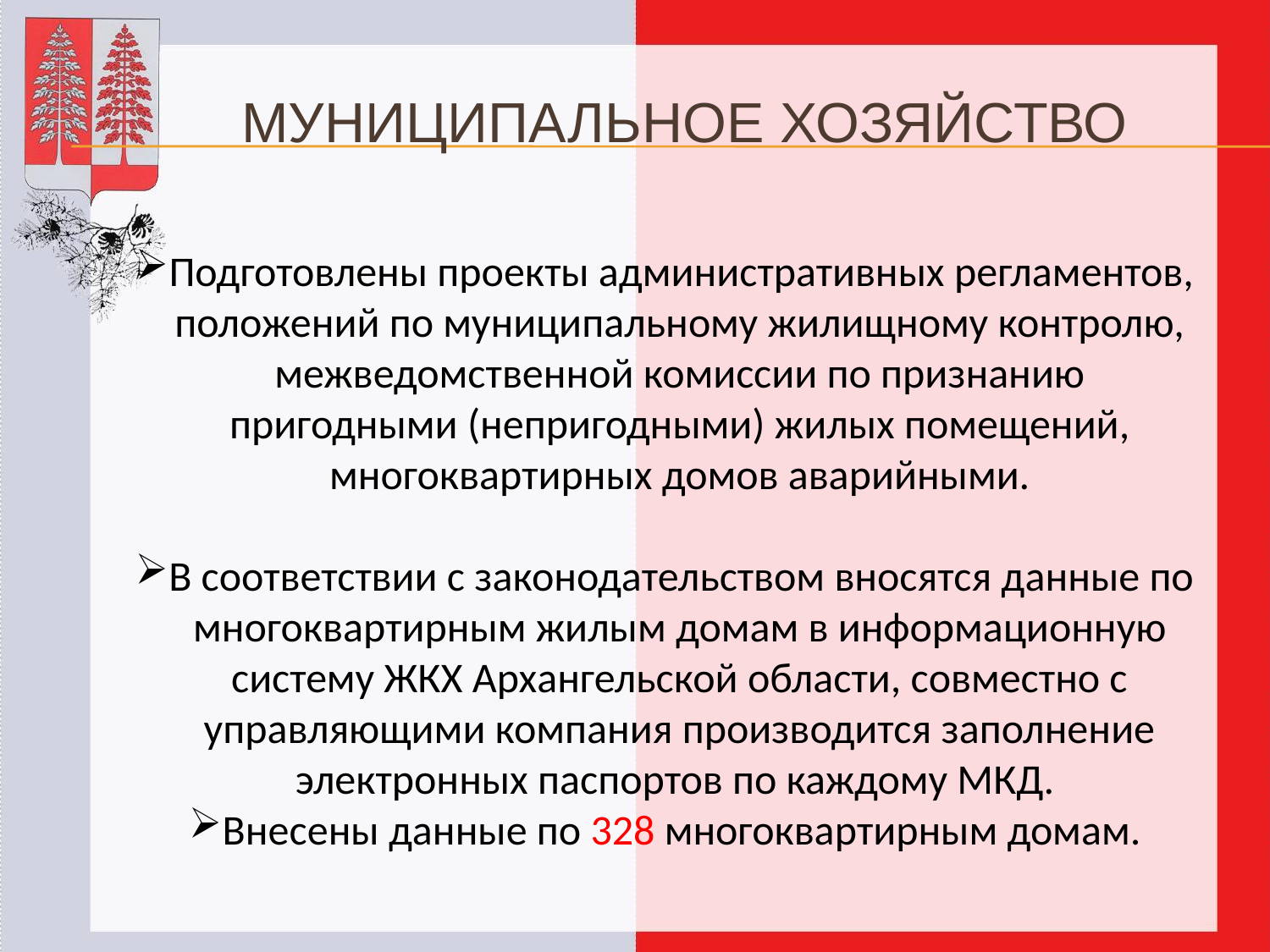

# МУНИЦИПАЛЬНОЕ ХОЗЯЙСТВО
Подготовлены проекты административных регламентов, положений по муниципальному жилищному контролю, межведомственной комиссии по признанию пригодными (непригодными) жилых помещений, многоквартирных домов аварийными.

В соответствии с законодательством вносятся данные по многоквартирным жилым домам в информационную систему ЖКХ Архангельской области, совместно с управляющими компания производится заполнение электронных паспортов по каждому МКД.
Внесены данные по 328 многоквартирным домам.